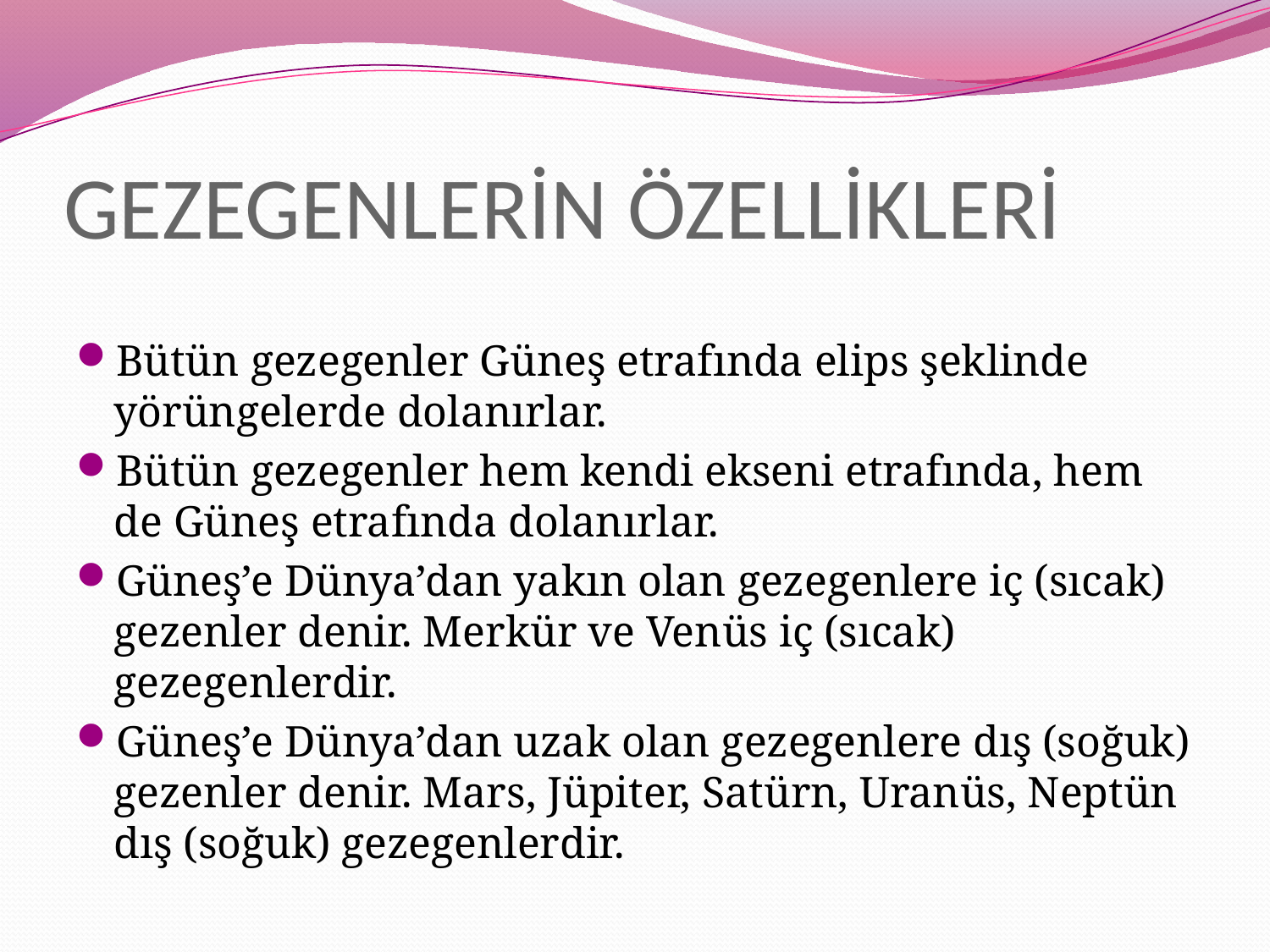

# GEZEGENLERİN ÖZELLİKLERİ

Bütün gezegenler Güneş etrafında elips şeklinde yörüngelerde dolanırlar.
Bütün gezegenler hem kendi ekseni etrafında, hem de Güneş etrafında dolanırlar.
Güneş’e Dünya’dan yakın olan gezegenlere iç (sıcak) gezenler denir. Merkür ve Venüs iç (sıcak) gezegenlerdir.
Güneş’e Dünya’dan uzak olan gezegenlere dış (soğuk) gezenler denir. Mars, Jüpiter, Satürn, Uranüs, Neptün dış (soğuk) gezegenlerdir.